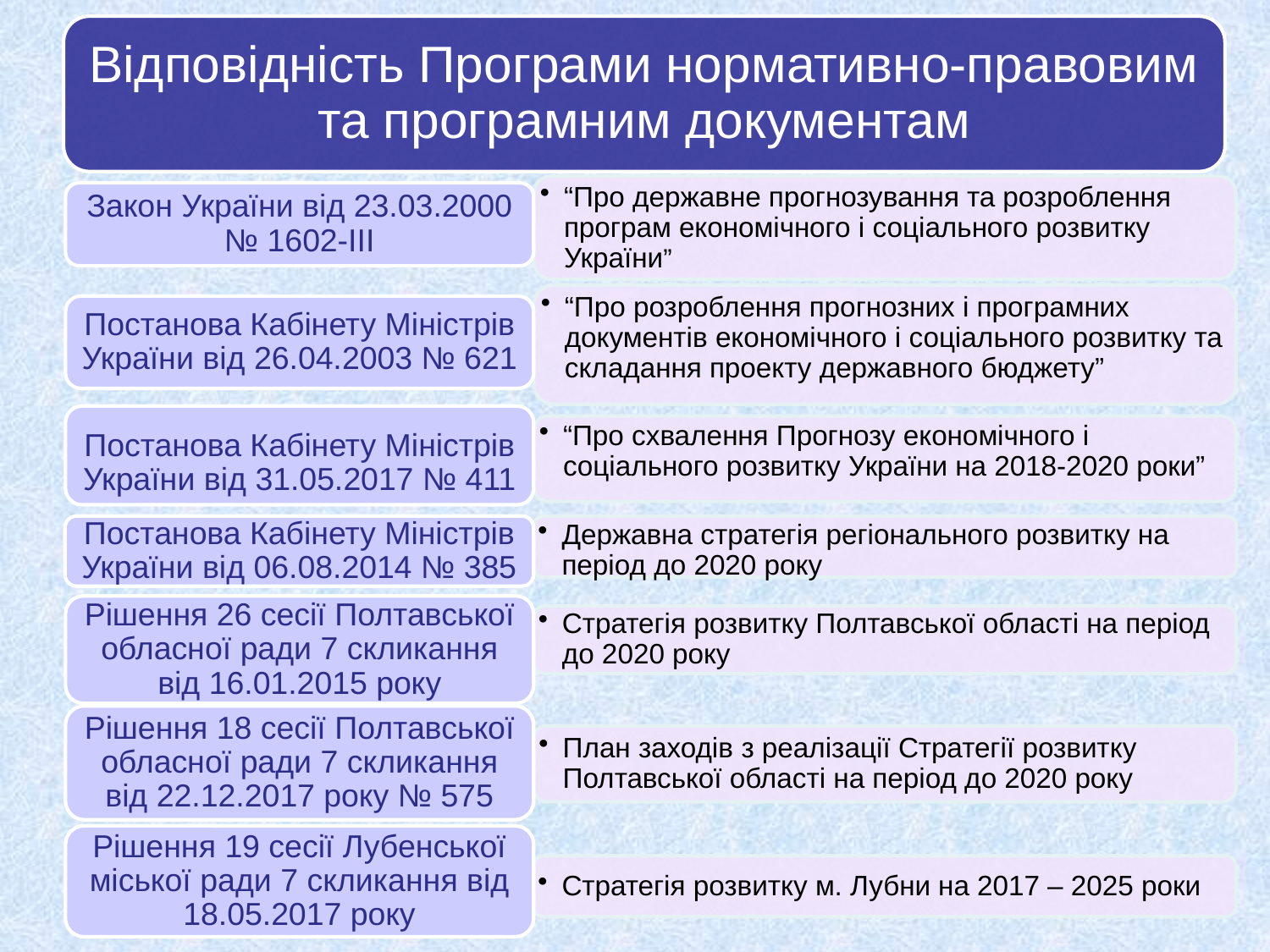

Відповідність Програми нормативно-правовим та програмним документам
“Про державне прогнозування та розроблення програм економічного і соціального розвитку України”
Закон України від 23.03.2000 № 1602-ІІІ
“Про розроблення прогнозних і програмних документів економічного і соціального розвитку та складання проекту державного бюджету”
Постанова Кабінету Міністрів України від 26.04.2003 № 621
“Про схвалення Прогнозу економічного і соціального розвитку України на 2018-2020 роки”

Постанова Кабінету Міністрів України від 31.05.2017 № 411

Державна стратегія регіонального розвитку на період до 2020 року
Постанова Кабінету Міністрів України від 06.08.2014 № 385
Стратегія розвитку Полтавської області на період до 2020 року
Рішення 26 сесії Полтавської обласної ради 7 скликання від 16.01.2015 року
План заходів з реалізації Стратегії розвитку Полтавської області на період до 2020 року
Рішення 18 сесії Полтавської обласної ради 7 скликання від 22.12.2017 року № 575
Стратегія розвитку м. Лубни на 2017 – 2025 роки
Рішення 19 сесії Лубенської міської ради 7 скликання від 18.05.2017 року